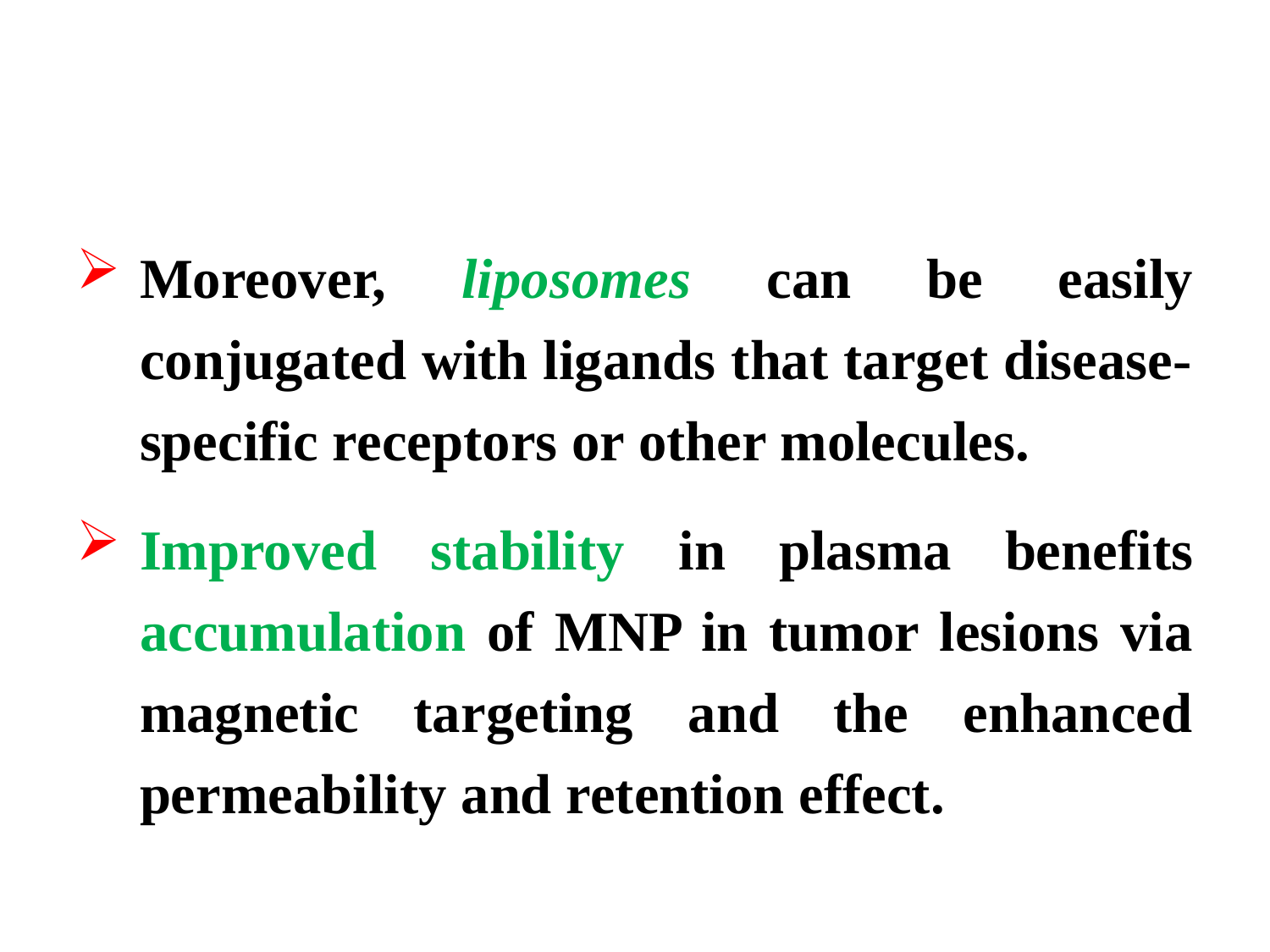

#
Moreover, liposomes can be easily conjugated with ligands that target disease-specific receptors or other molecules.
Improved stability in plasma benefits accumulation of MNP in tumor lesions via magnetic targeting and the enhanced permeability and retention effect.